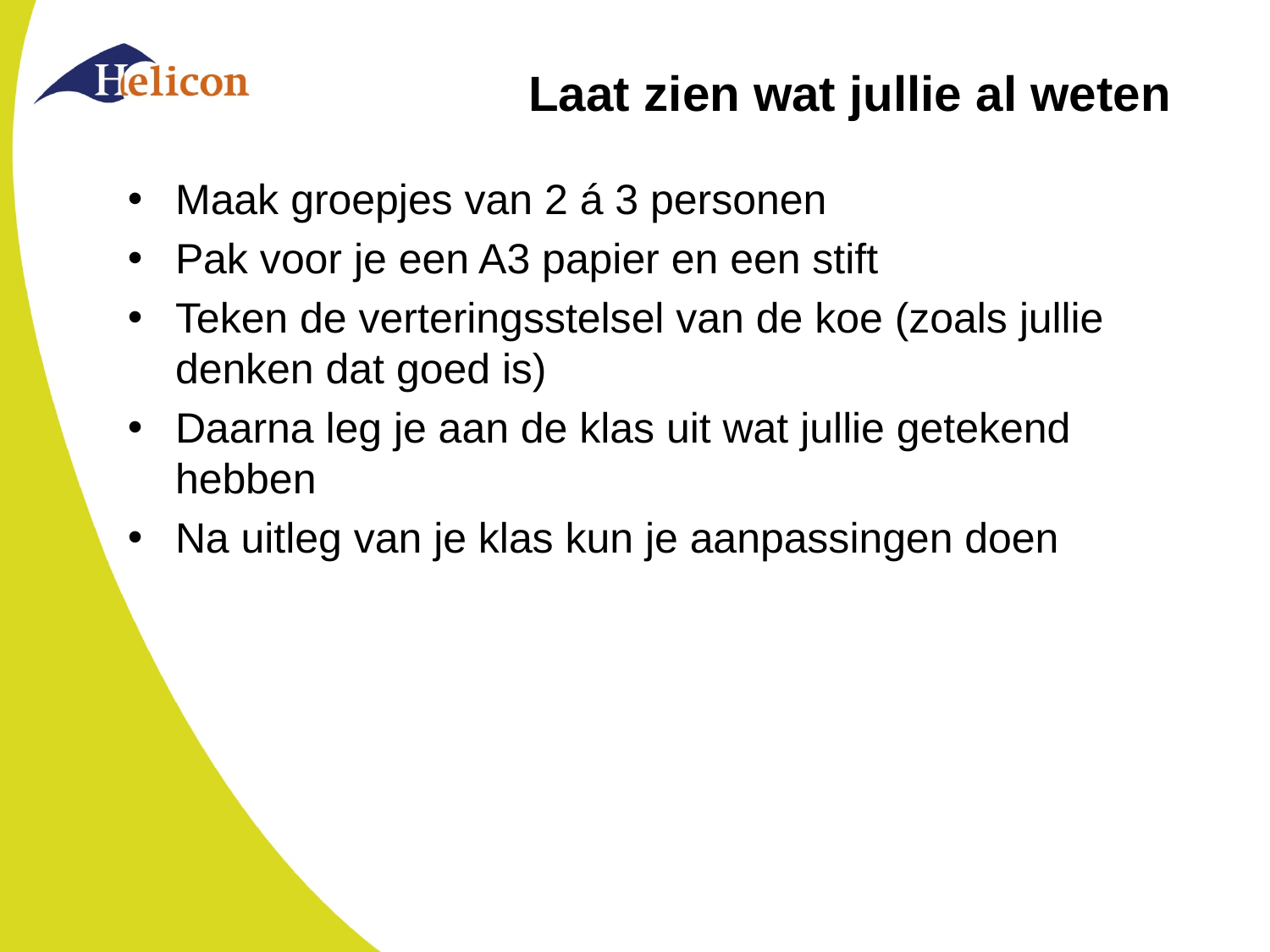

# Laat zien wat jullie al weten
Maak groepjes van 2 á 3 personen
Pak voor je een A3 papier en een stift
Teken de verteringsstelsel van de koe (zoals jullie denken dat goed is)
Daarna leg je aan de klas uit wat jullie getekend hebben
Na uitleg van je klas kun je aanpassingen doen